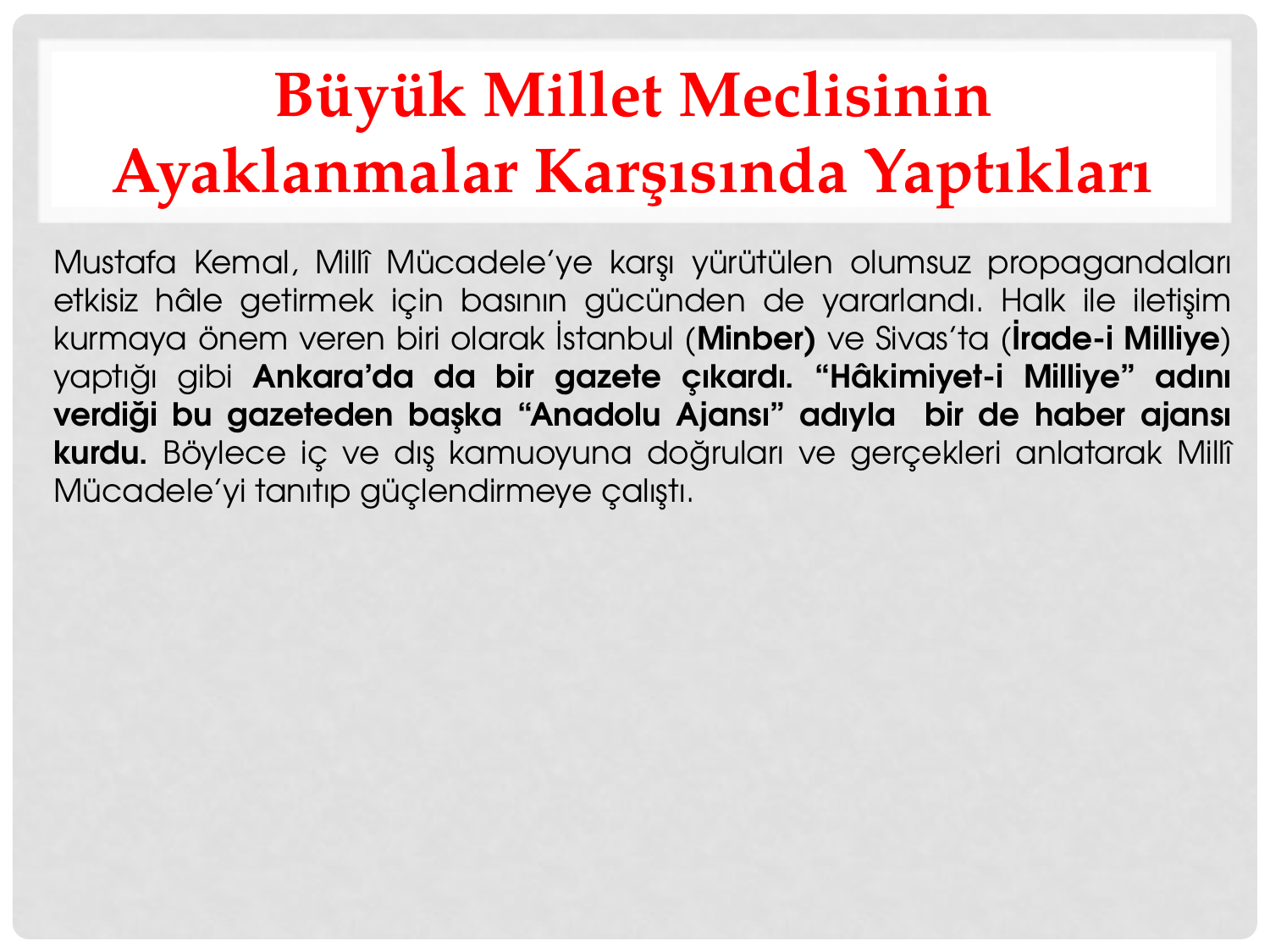

# Büyük Millet Meclisinin Ayaklanmalar Karşısında Yaptıkları
Mustafa Kemal, Millî Mücadele’ye karşı yürütülen olumsuz propagandaları etkisiz hâle getirmek için basının gücünden de yararlandı. Halk ile iletişim kurmaya önem veren biri olarak İstanbul (Minber) ve Sivas’ta (İrade-i Milliye) yaptığı gibi Ankara’da da bir gazete çıkardı. “Hâkimiyet-i Milliye” adını verdiği bu gazeteden başka “Anadolu Ajansı” adıyla  bir de haber ajansı kurdu. Böylece iç ve dış kamuoyuna doğruları ve gerçekleri anlatarak Millî Mücadele’yi tanıtıp güçlendirmeye çalıştı.